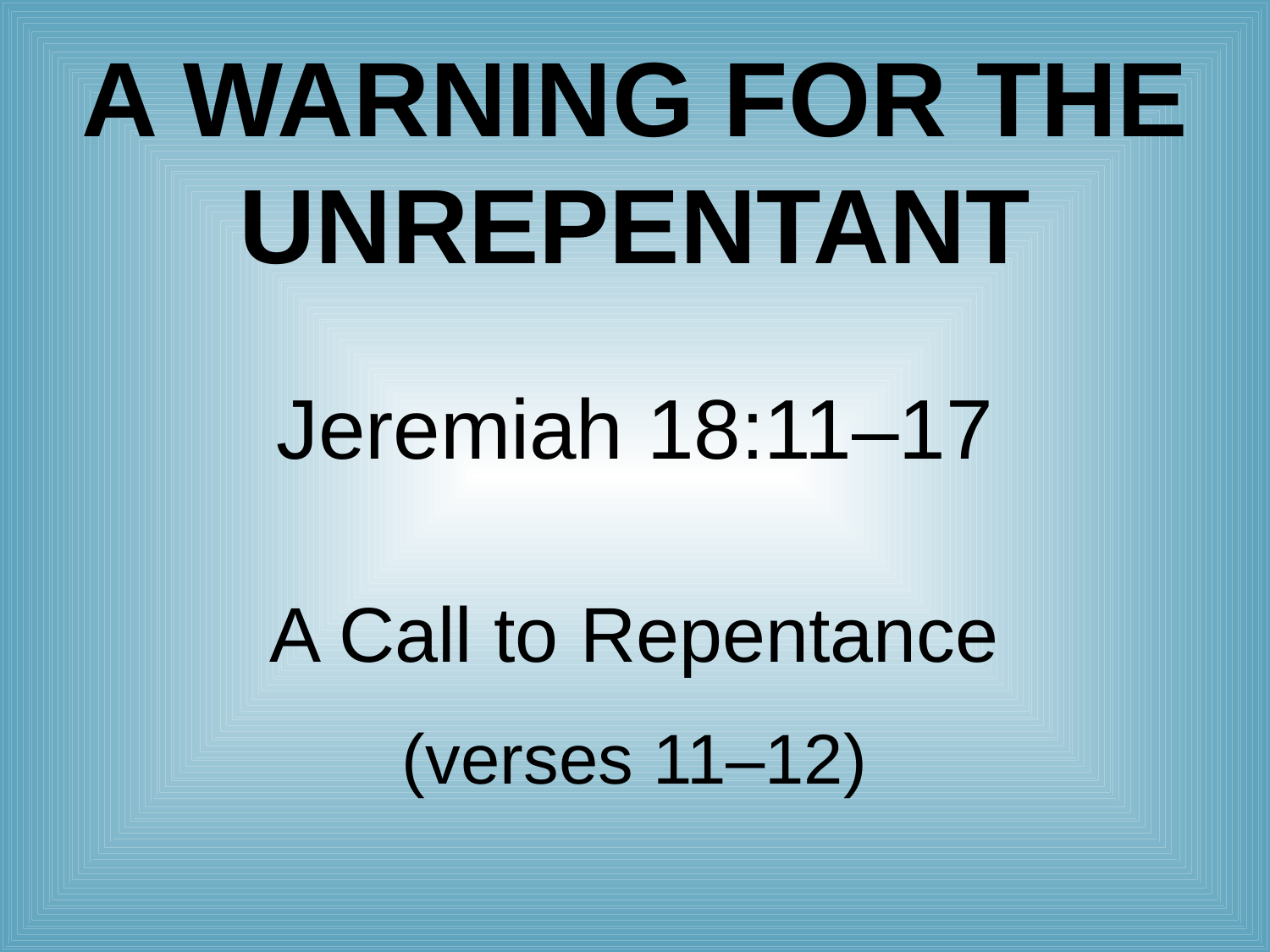

# A Warning for the Unrepentant
Jeremiah 18:11–17

A Call to Repentance
(verses 11–12)